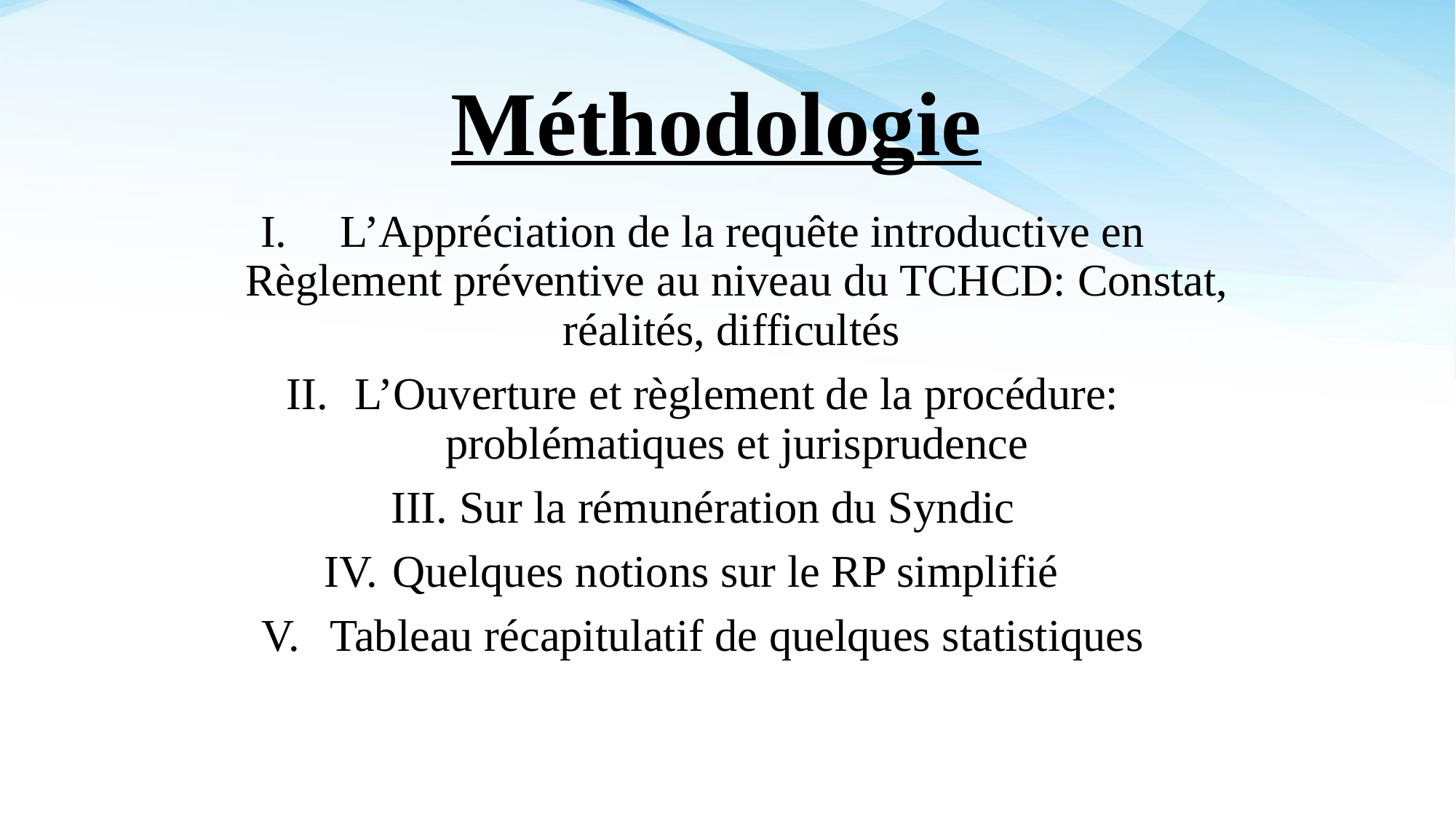

# Méthodologie
 L’Appréciation de la requête introductive en Règlement préventive au niveau du TCHCD: Constat, réalités, difficultés
L’Ouverture et règlement de la procédure: problématiques et jurisprudence
Sur la rémunération du Syndic
Quelques notions sur le RP simplifié
Tableau récapitulatif de quelques statistiques